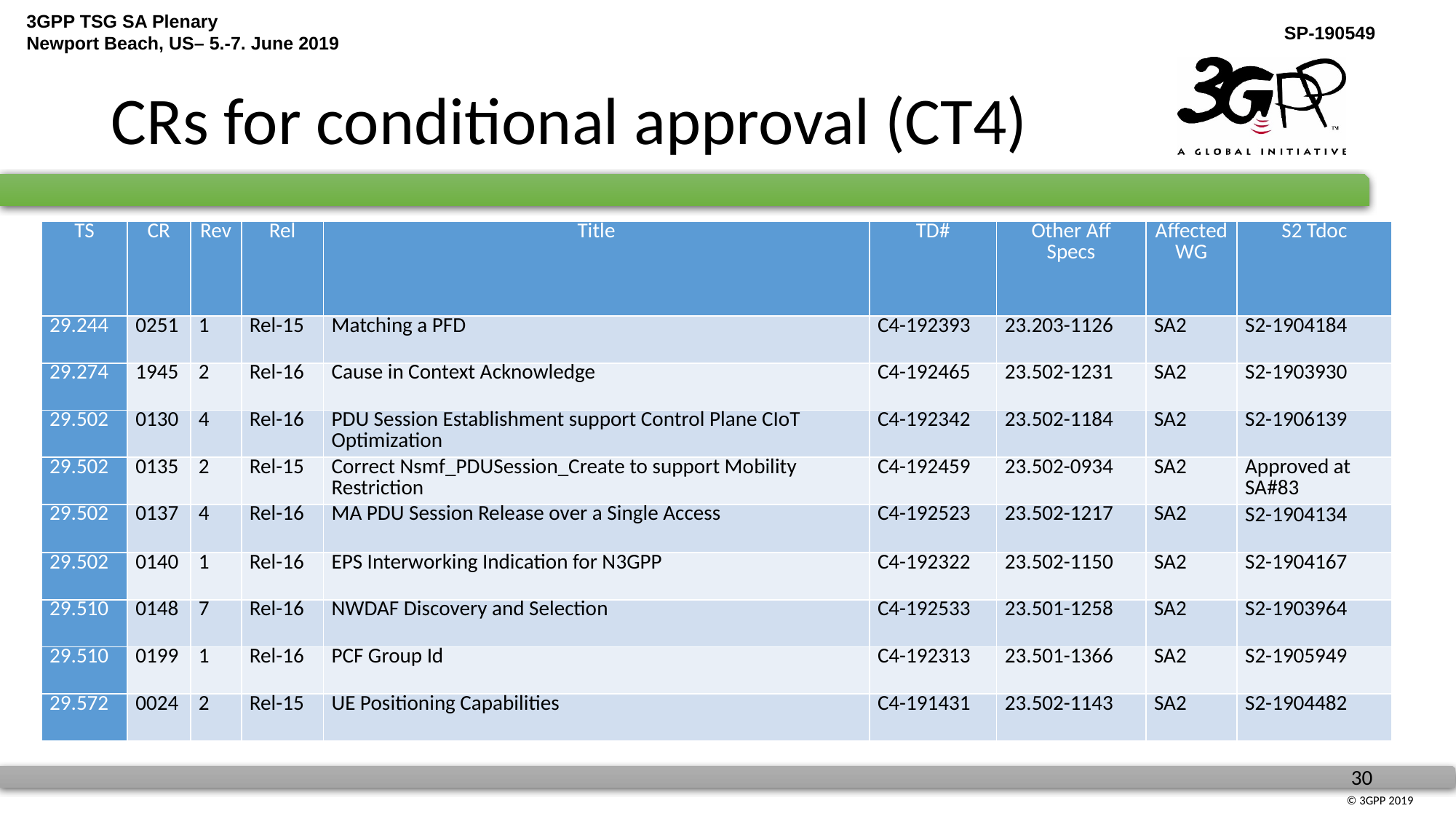

# CRs for conditional approval (CT4)

| TS | CR | Rev | Rel | Title | TD# | Other Aff Specs | AffectedWG | S2 Tdoc |
| --- | --- | --- | --- | --- | --- | --- | --- | --- |
| 29.244 | 0251 | 1 | Rel-15 | Matching a PFD | C4-192393 | 23.203-1126 | SA2 | S2-1904184 |
| 29.274 | 1945 | 2 | Rel-16 | Cause in Context Acknowledge | C4-192465 | 23.502-1231 | SA2 | S2-1903930 |
| 29.502 | 0130 | 4 | Rel-16 | PDU Session Establishment support Control Plane CIoT Optimization | C4-192342 | 23.502-1184 | SA2 | S2-1906139 |
| 29.502 | 0135 | 2 | Rel-15 | Correct Nsmf\_PDUSession\_Create to support Mobility Restriction | C4-192459 | 23.502-0934 | SA2 | Approved at SA#83 |
| 29.502 | 0137 | 4 | Rel-16 | MA PDU Session Release over a Single Access | C4-192523 | 23.502-1217 | SA2 | S2-1904134 |
| 29.502 | 0140 | 1 | Rel-16 | EPS Interworking Indication for N3GPP | C4-192322 | 23.502-1150 | SA2 | S2-1904167 |
| 29.510 | 0148 | 7 | Rel-16 | NWDAF Discovery and Selection | C4-192533 | 23.501-1258 | SA2 | S2-1903964 |
| 29.510 | 0199 | 1 | Rel-16 | PCF Group Id | C4-192313 | 23.501-1366 | SA2 | S2-1905949 |
| 29.572 | 0024 | 2 | Rel-15 | UE Positioning Capabilities | C4-191431 | 23.502-1143 | SA2 | S2-1904482 |